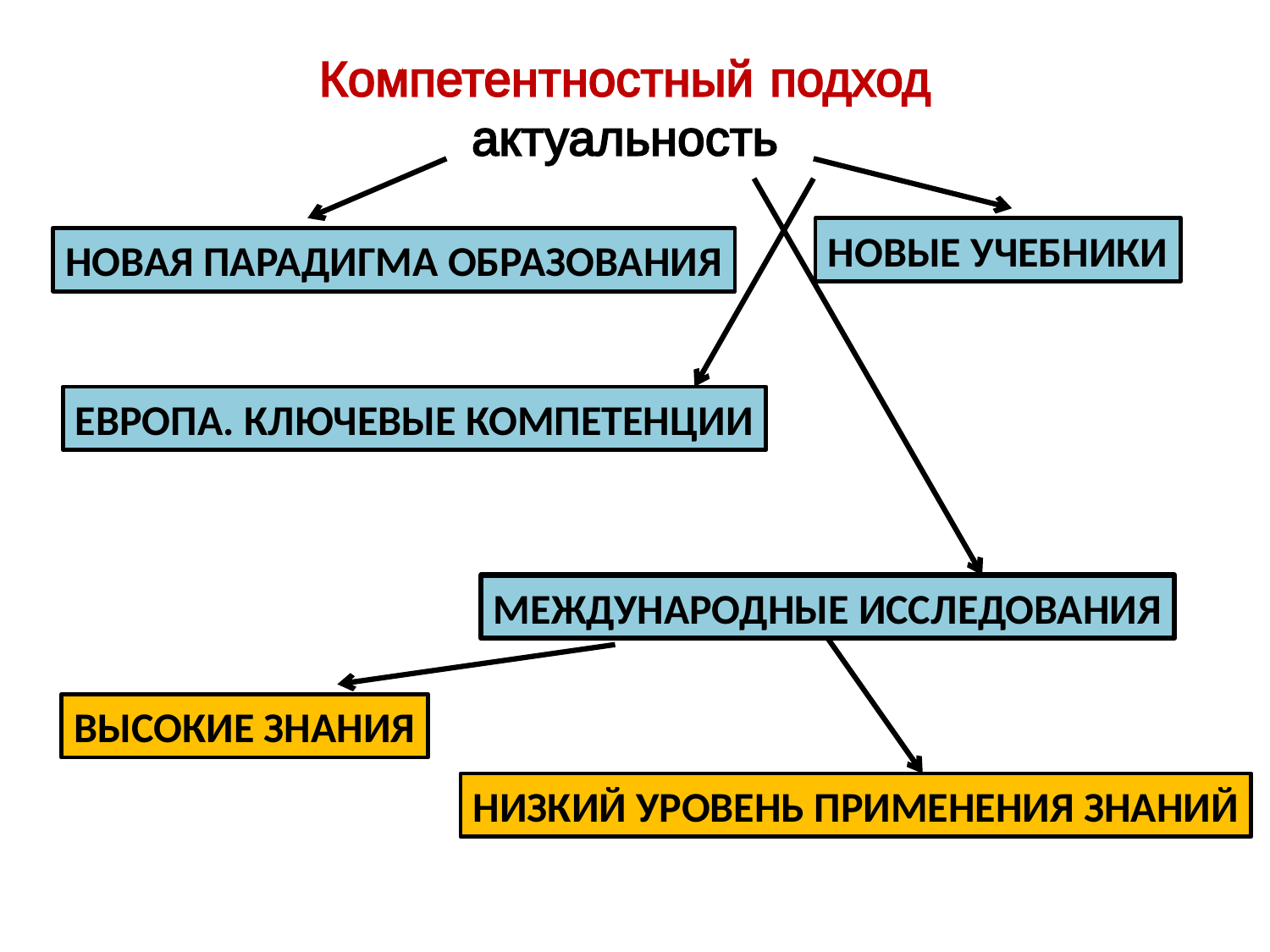

Компетентностный подход
актуальность
НОВЫЕ УЧЕБНИКИ
НОВАЯ ПАРАДИГМА ОБРАЗОВАНИЯ
ЕВРОПА. КЛЮЧЕВЫЕ КОМПЕТЕНЦИИ
МЕЖДУНАРОДНЫЕ ИССЛЕДОВАНИЯ
ВЫСОКИЕ ЗНАНИЯ
НИЗКИЙ УРОВЕНЬ ПРИМЕНЕНИЯ ЗНАНИЙ